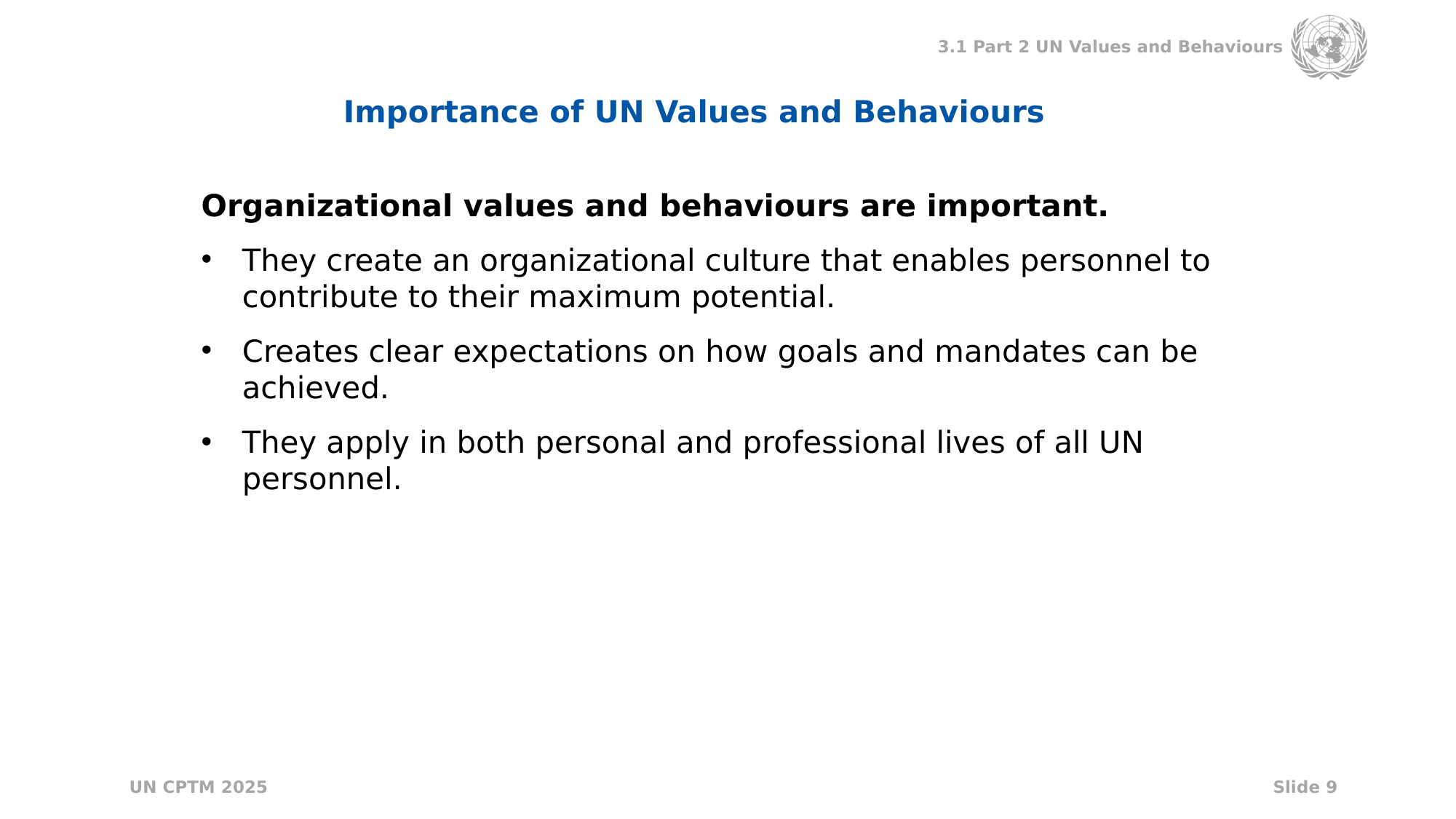

Importance of UN Values and Behaviours
Organizational values and behaviours are important.
They create an organizational culture that enables personnel to contribute to their maximum potential.
Creates clear expectations on how goals and mandates can be achieved.
They apply in both personal and professional lives of all UN personnel.